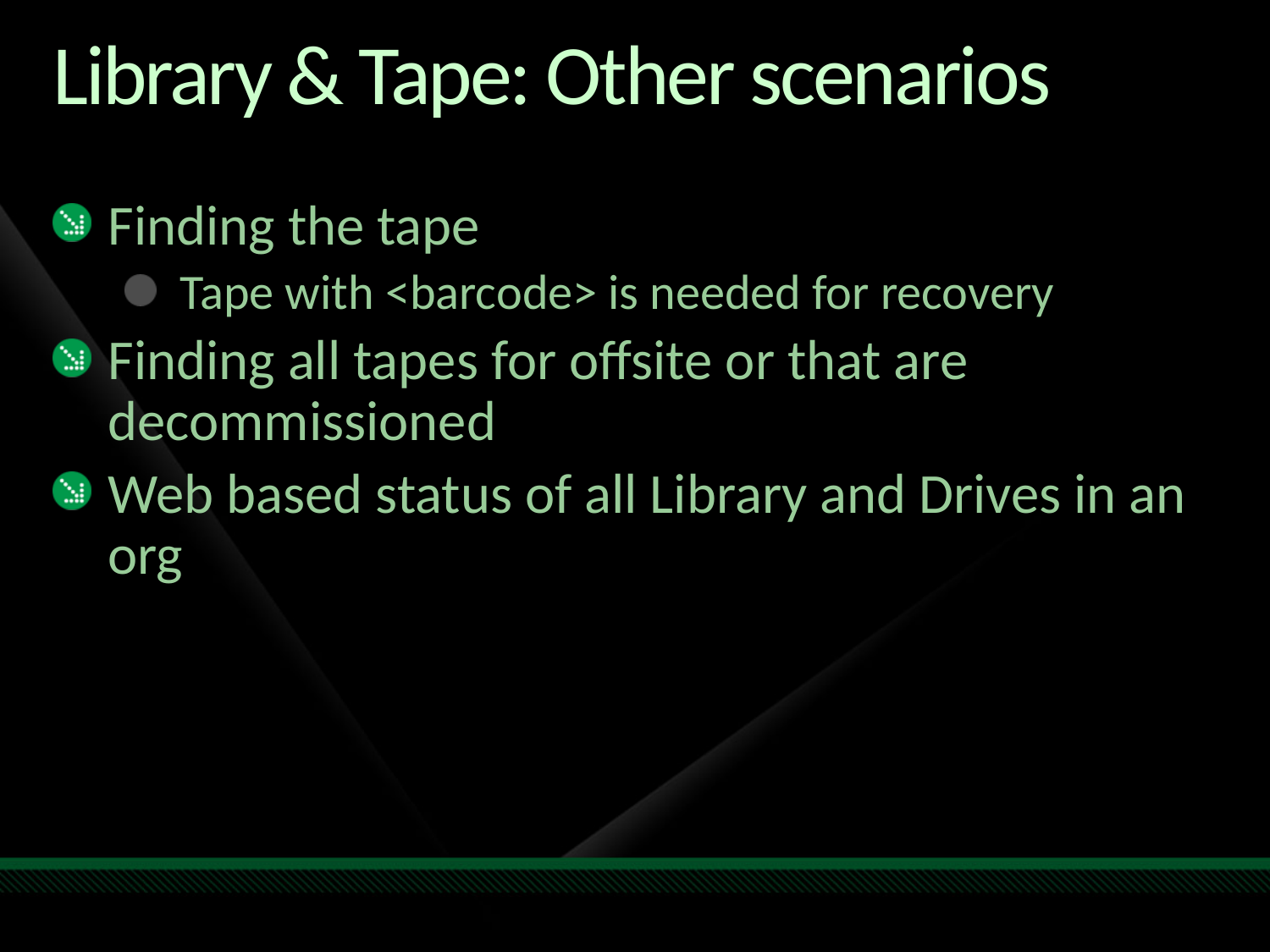

# Library & Tape: Other scenarios
Finding the tape
Tape with <barcode> is needed for recovery
Finding all tapes for offsite or that are decommissioned
Web based status of all Library and Drives in an org